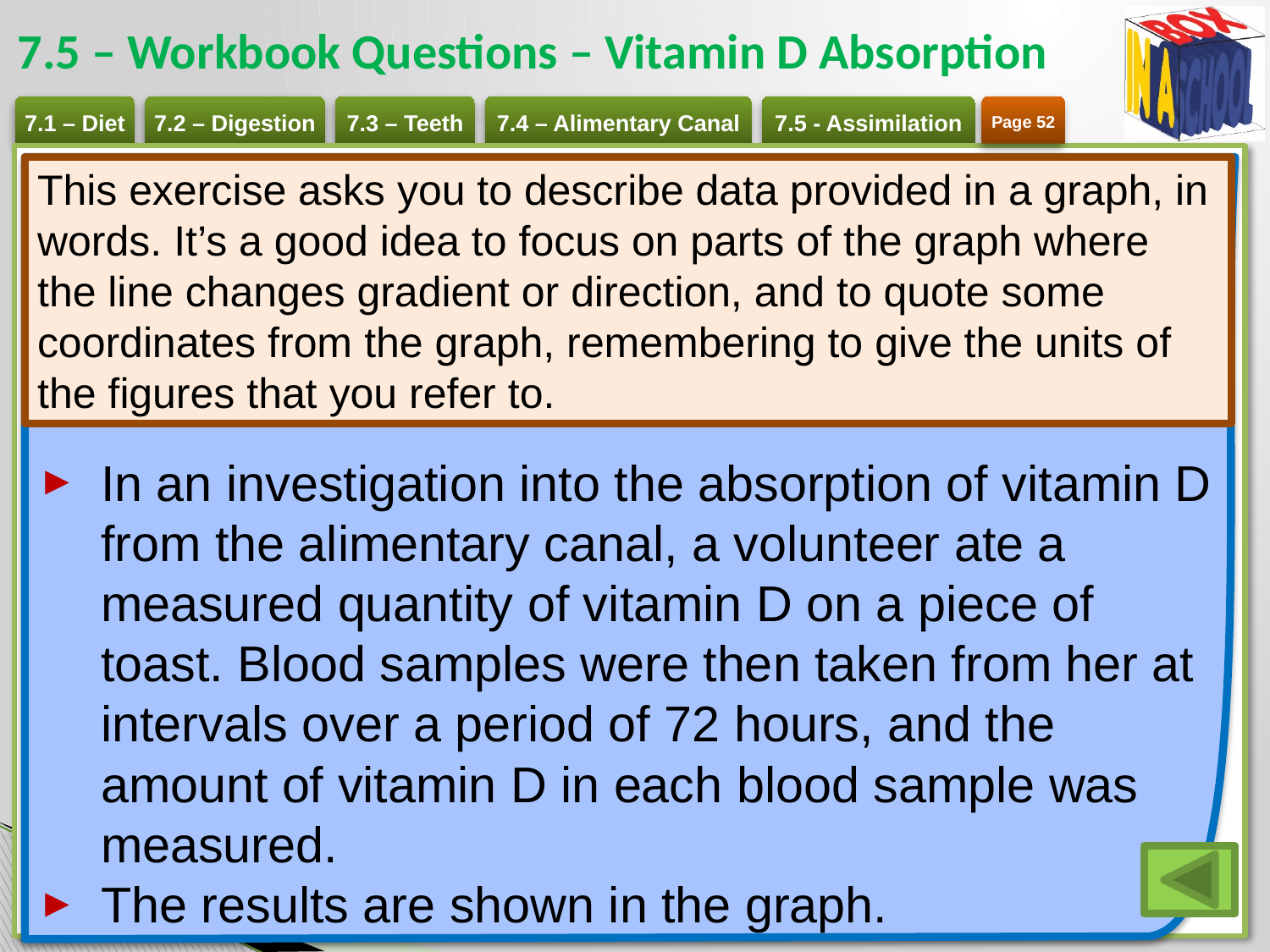

# 7.5 – Workbook Questions – Vitamin D Absorption
Page 52

In an investigation into the absorption of vitamin D from the alimentary canal, a volunteer ate a measured quantity of vitamin D on a piece of toast. Blood samples were then taken from her at intervals over a period of 72 hours, and the amount of vitamin D in each blood sample was measured.
The results are shown in the graph.
This exercise asks you to describe data provided in a graph, in words. It’s a good idea to focus on parts of the graph where the line changes gradient or direction, and to quote some coordinates from the graph, remembering to give the units of the figures that you refer to.